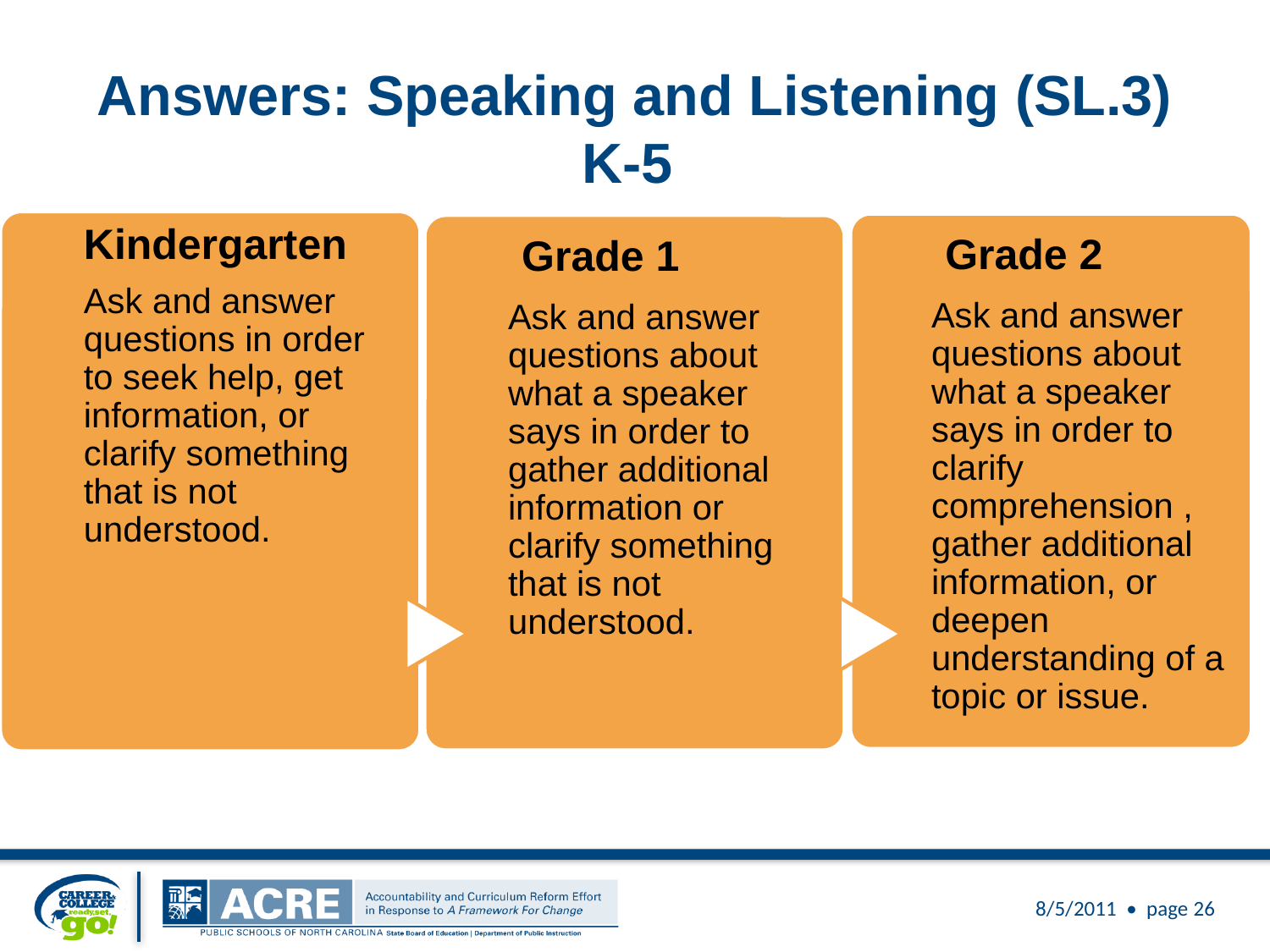

# Answers: Speaking and Listening (SL.3) K-5

Kindergarten
Ask and answer questions in order to seek help, get information, or clarify something that is not understood.

 Grade 1
Ask and answer questions about what a speaker says in order to gather additional information or clarify something that is not understood.

 Grade 2
Ask and answer questions about what a speaker says in order to clarify comprehension , gather additional information, or deepen understanding of a topic or issue.

8/5/2011  •  page 26